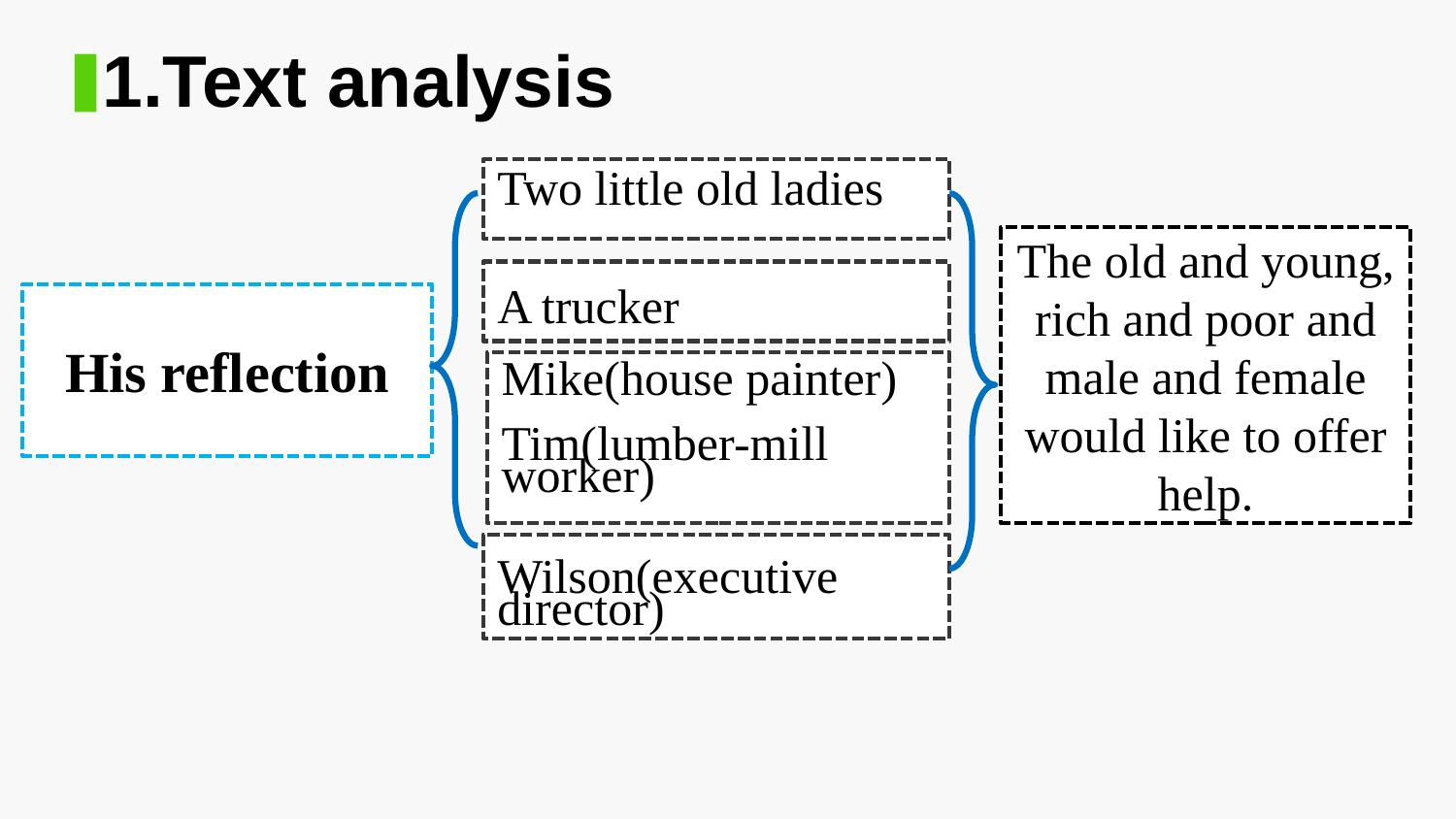

1.Text analysis

Two little old ladies

The old and young, rich and poor and male and female would like to offer help.

A trucker
His reflection

Mike(house painter)

Tim(lumber-mill worker)

Wilson(executive director)